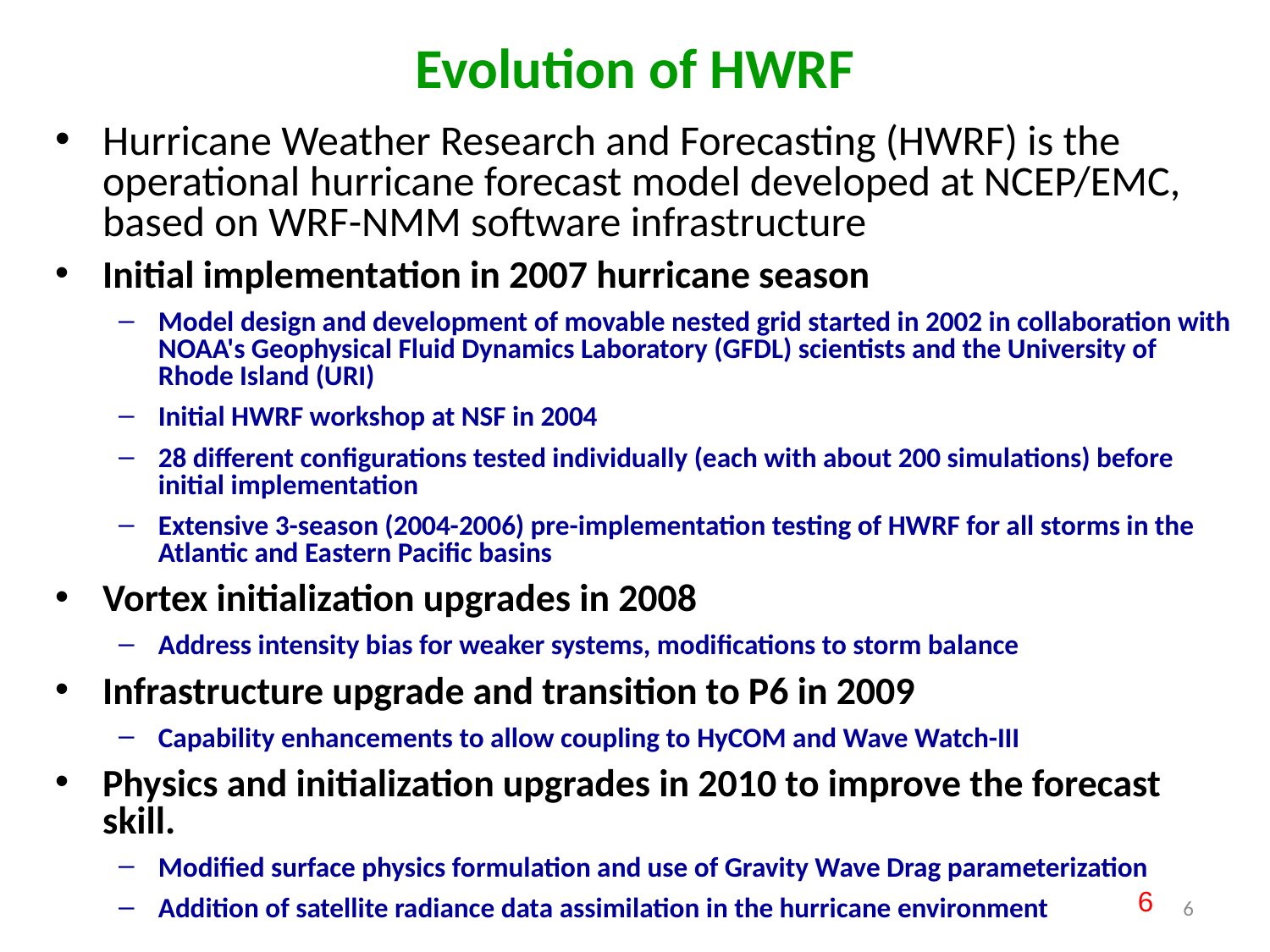

# Evolution of HWRF
Hurricane Weather Research and Forecasting (HWRF) is the operational hurricane forecast model developed at NCEP/EMC, based on WRF-NMM software infrastructure
Initial implementation in 2007 hurricane season
Model design and development of movable nested grid started in 2002 in collaboration with NOAA's Geophysical Fluid Dynamics Laboratory (GFDL) scientists and the University of Rhode Island (URI)
Initial HWRF workshop at NSF in 2004
28 different configurations tested individually (each with about 200 simulations) before initial implementation
Extensive 3-season (2004-2006) pre-implementation testing of HWRF for all storms in the Atlantic and Eastern Pacific basins
Vortex initialization upgrades in 2008
Address intensity bias for weaker systems, modifications to storm balance
Infrastructure upgrade and transition to P6 in 2009
Capability enhancements to allow coupling to HyCOM and Wave Watch-III
Physics and initialization upgrades in 2010 to improve the forecast skill.
Modified surface physics formulation and use of Gravity Wave Drag parameterization
Addition of satellite radiance data assimilation in the hurricane environment
6
6